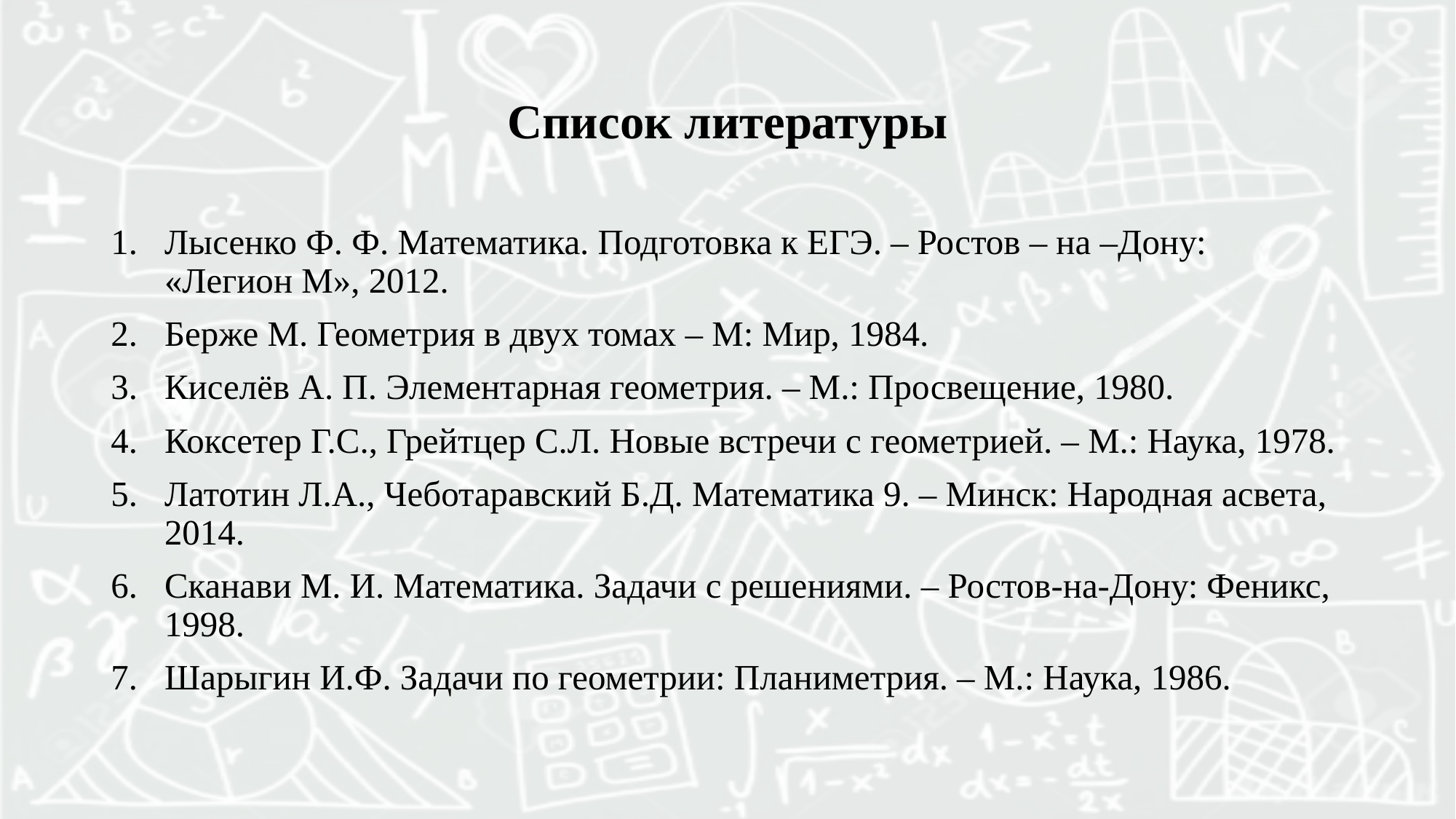

# Список литературы
Лысенко Ф. Ф. Математика. Подготовка к ЕГЭ. – Ростов – на –Дону: «Легион М», 2012.
Берже М. Геометрия в двух томах – М: Мир, 1984.
Киселёв А. П. Элементарная геометрия. – М.: Просвещение, 1980.
Коксетер Г.С., Грейтцер С.Л. Новые встречи с геометрией. – М.: Наука, 1978.
Латотин Л.А., Чеботаравский Б.Д. Математика 9. – Минск: Народная асвета, 2014.
Сканави М. И. Математика. Задачи с решениями. – Ростов-на-Дону: Феникс, 1998.
Шарыгин И.Ф. Задачи по геометрии: Планиметрия. – М.: Наука, 1986.